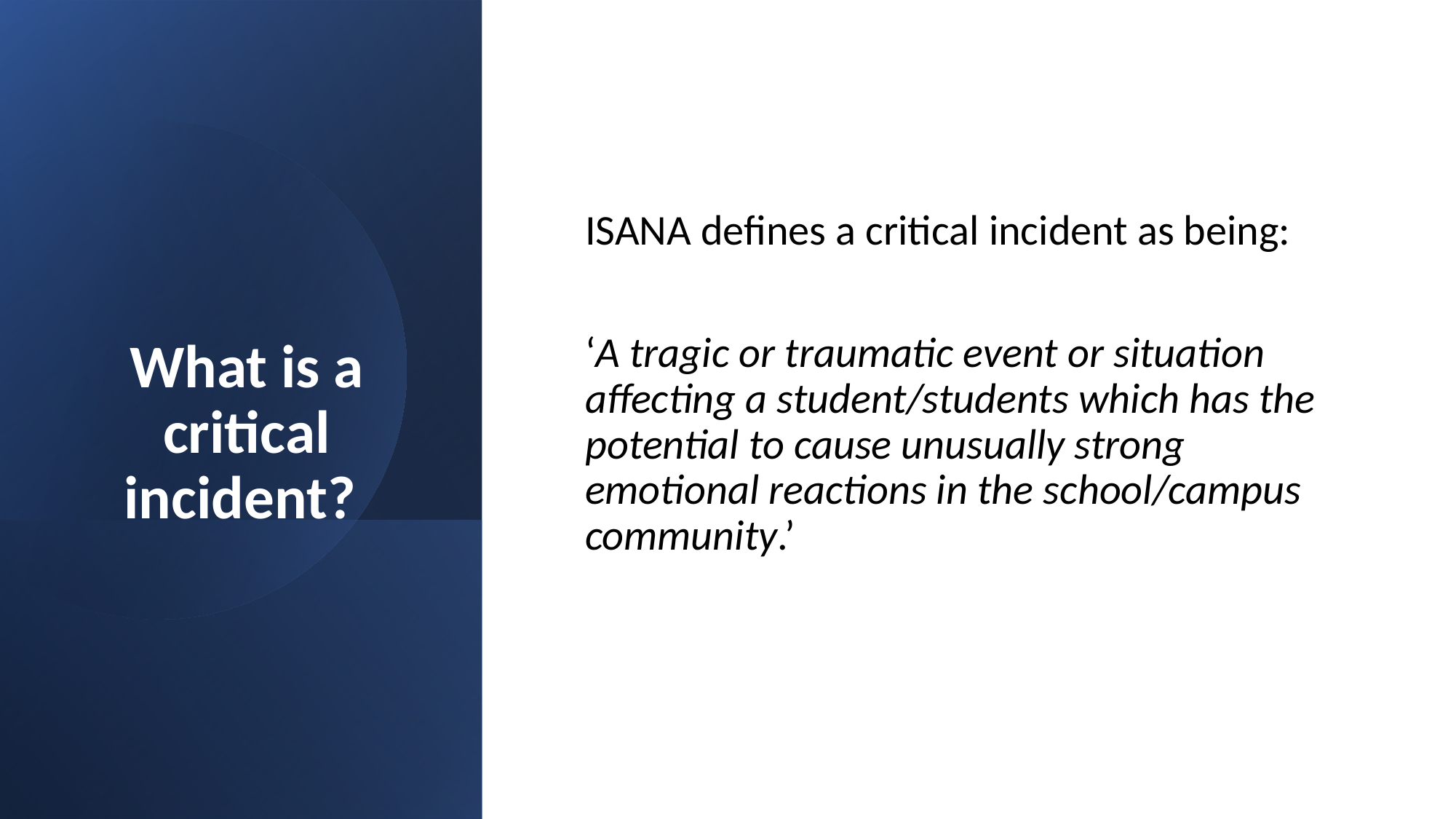

ISANA defines a critical incident as being:

‘A tragic or traumatic event or situation affecting a student/students which has the potential to cause unusually strong emotional reactions in the school/campus community.’

# What is a critical incident?